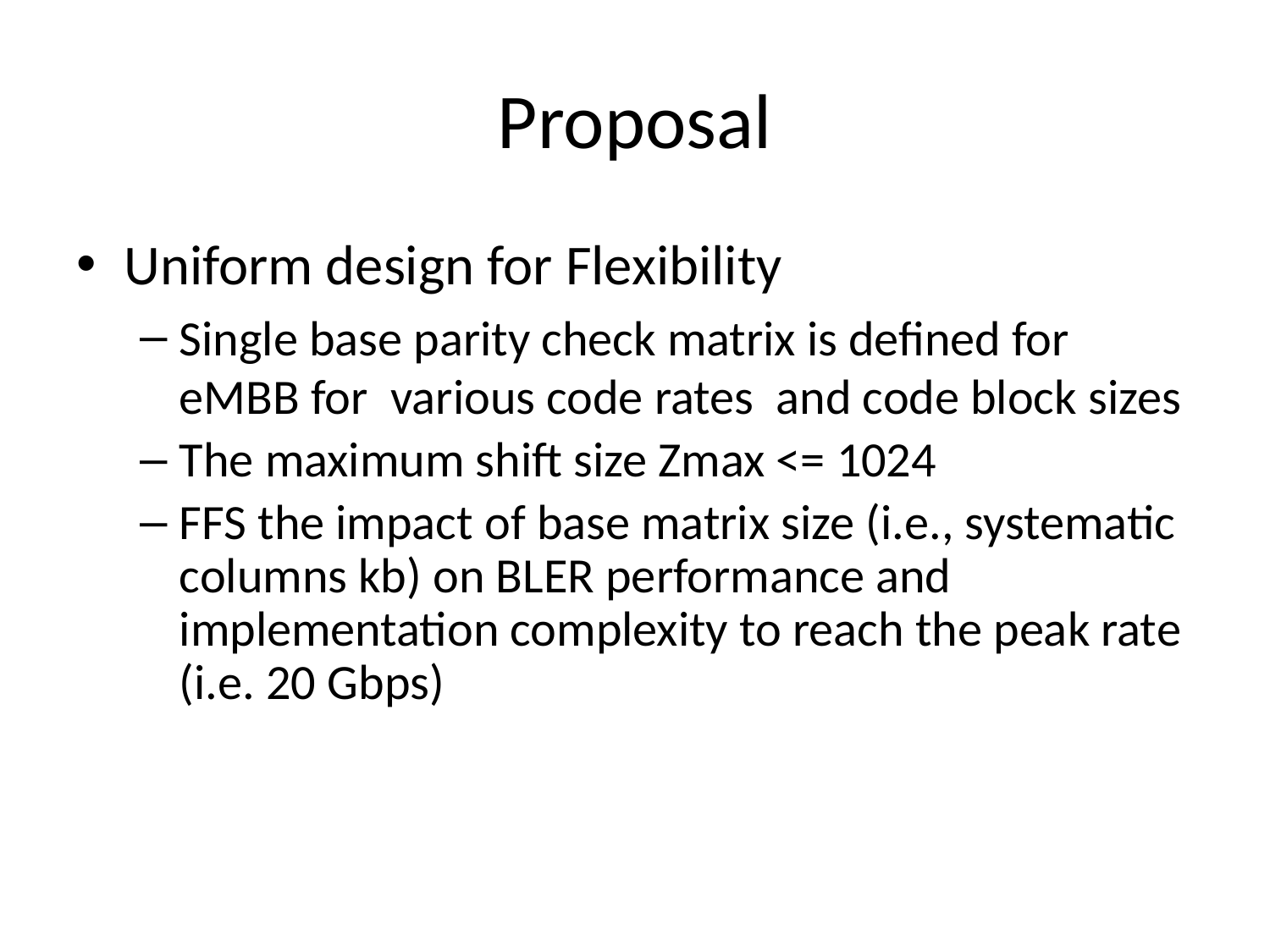

# Proposal
Uniform design for Flexibility
Single base parity check matrix is defined for eMBB for  various code rates  and code block sizes
The maximum shift size Zmax <= 1024
FFS the impact of base matrix size (i.e., systematic columns kb) on BLER performance and implementation complexity to reach the peak rate (i.e. 20 Gbps)